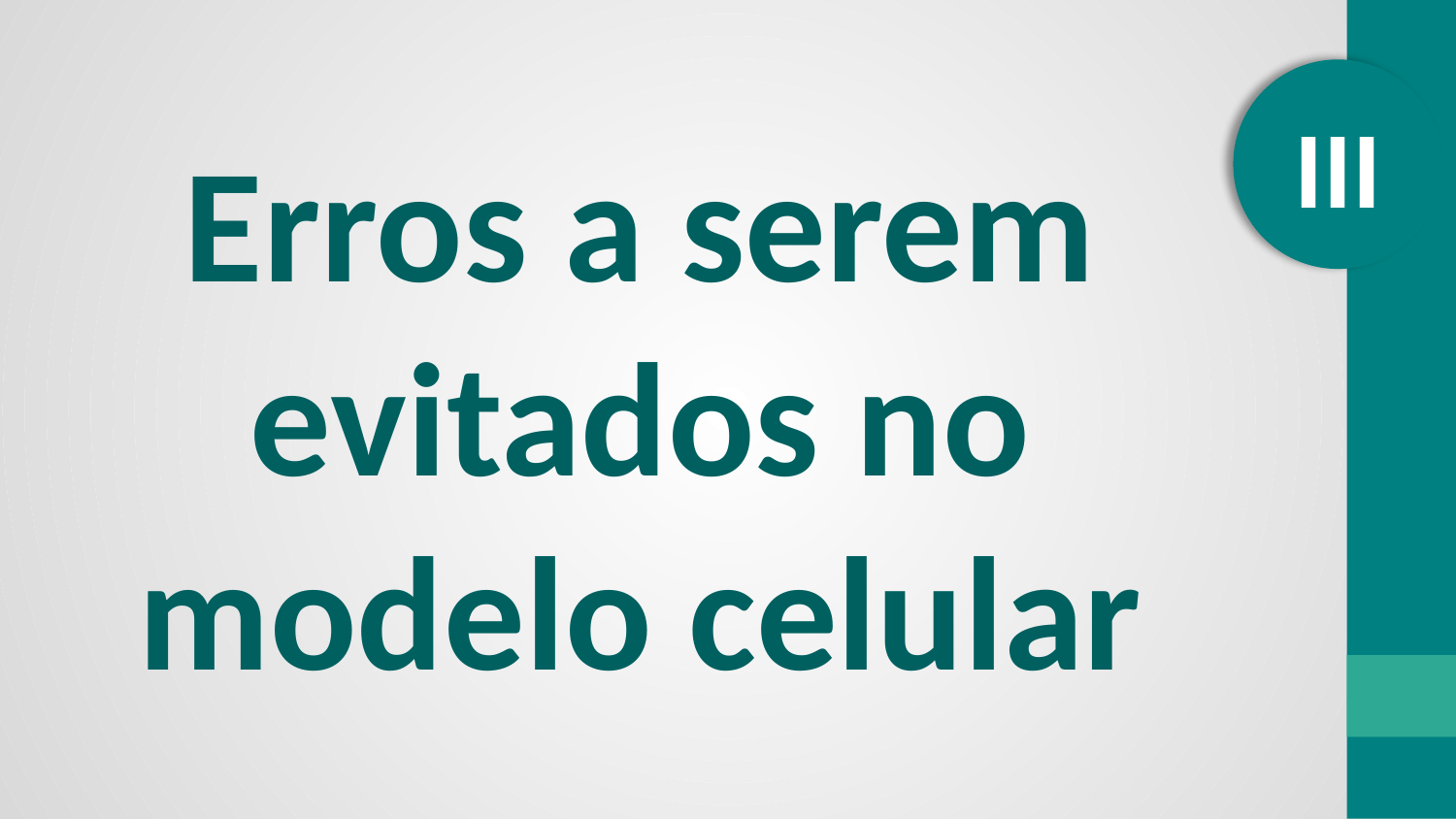

III
Erros a serem evitados no modelo celular